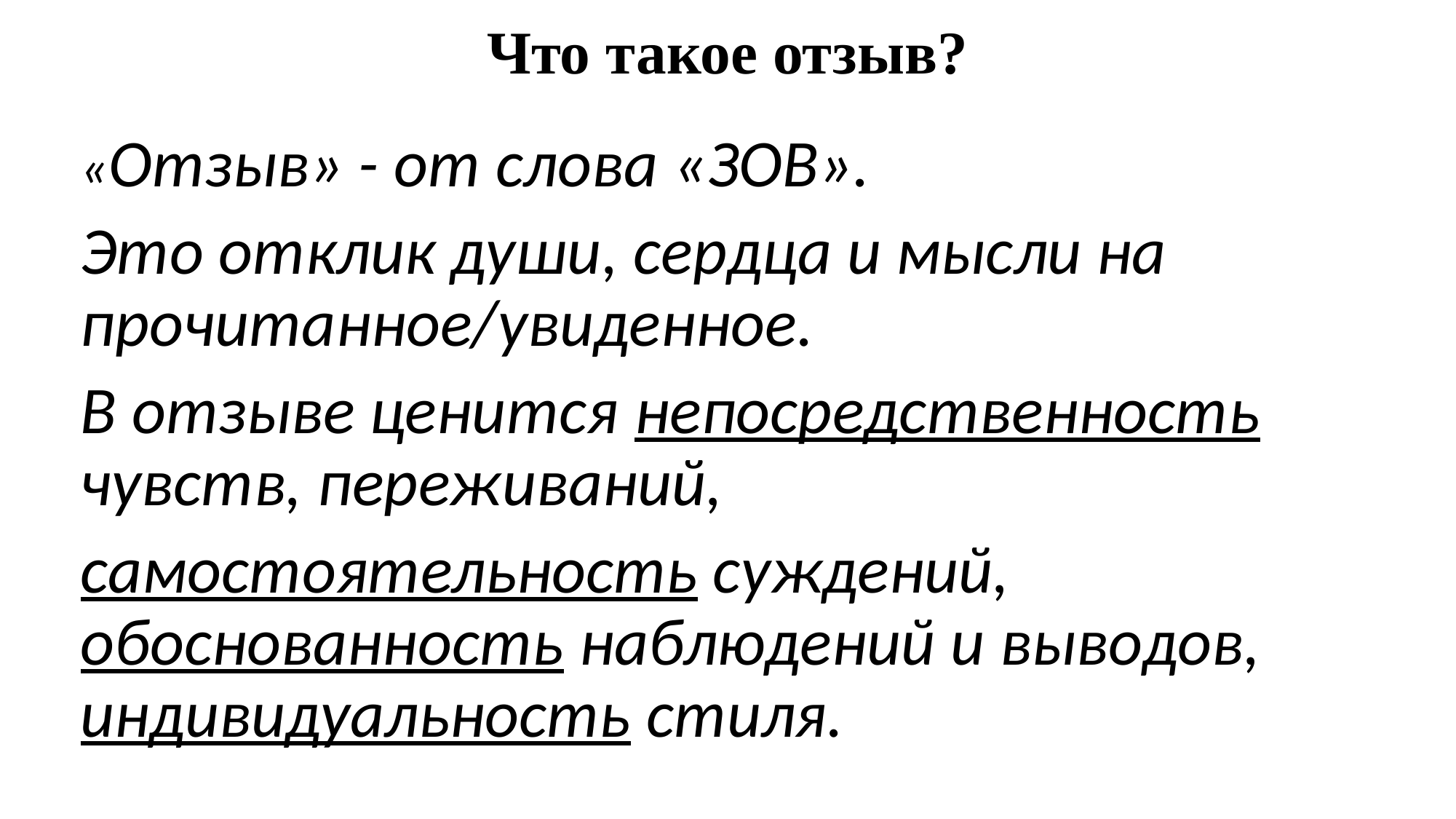

# Что такое отзыв?
«Отзыв» - от слова «ЗОВ».
Это отклик души, сердца и мысли на прочитанное/увиденное.
В отзыве ценится непосредственность чувств, переживаний,
самостоятельность суждений, обоснованность наблюдений и выводов, индивидуальность стиля.